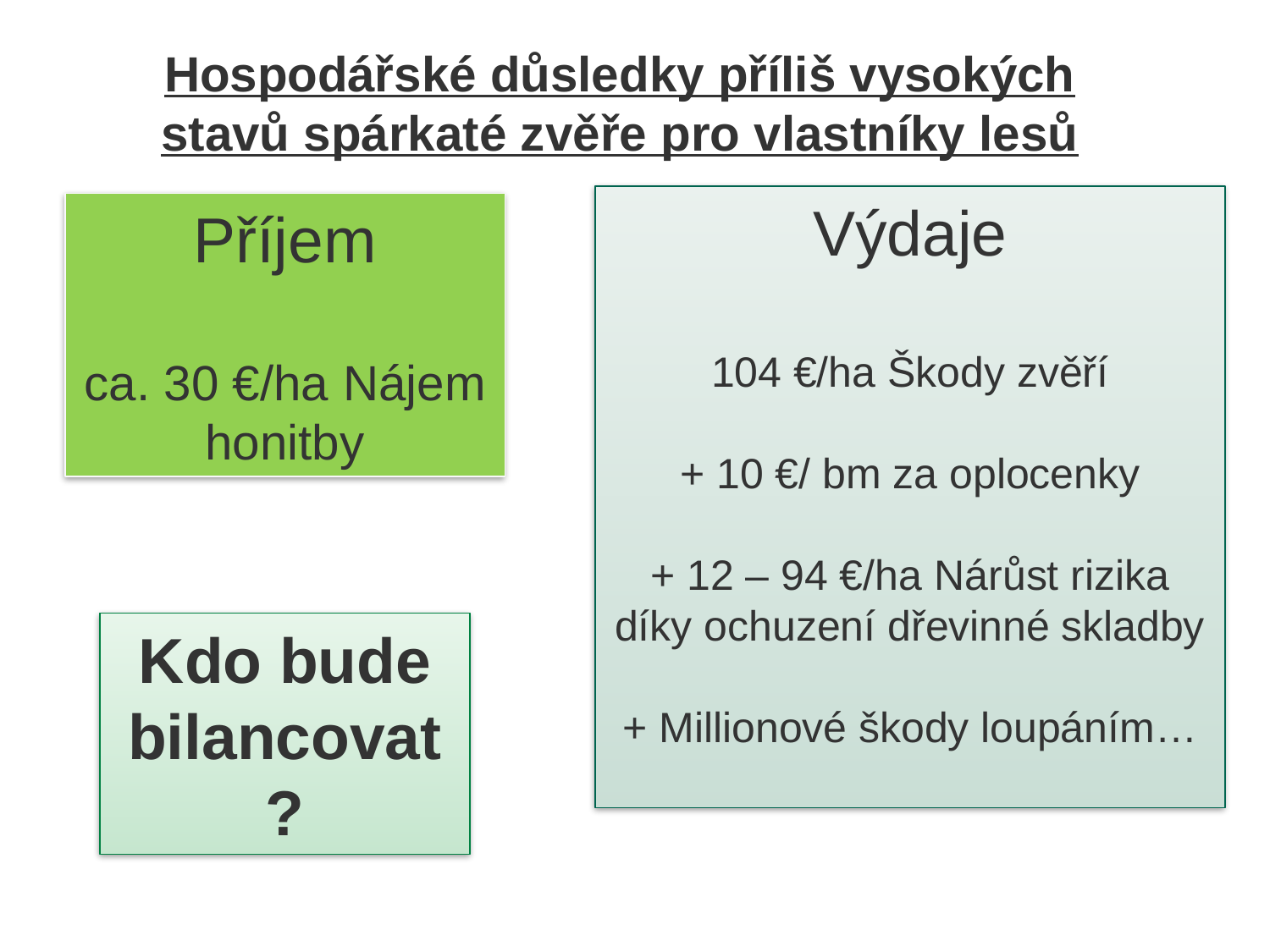

#
Hospodářské důsledky příliš vysokých stavů spárkaté zvěře pro vlastníky lesů
Výdaje

104 €/ha Škody zvěří

+ 10 €/ bm za oplocenky

+ 12 – 94 €/ha Nárůst rizika díky ochuzení dřevinné skladby

+ Millionové škody loupáním…

Příjem

ca. 30 €/ha Nájem honitby
Kdo bude bilancovat?